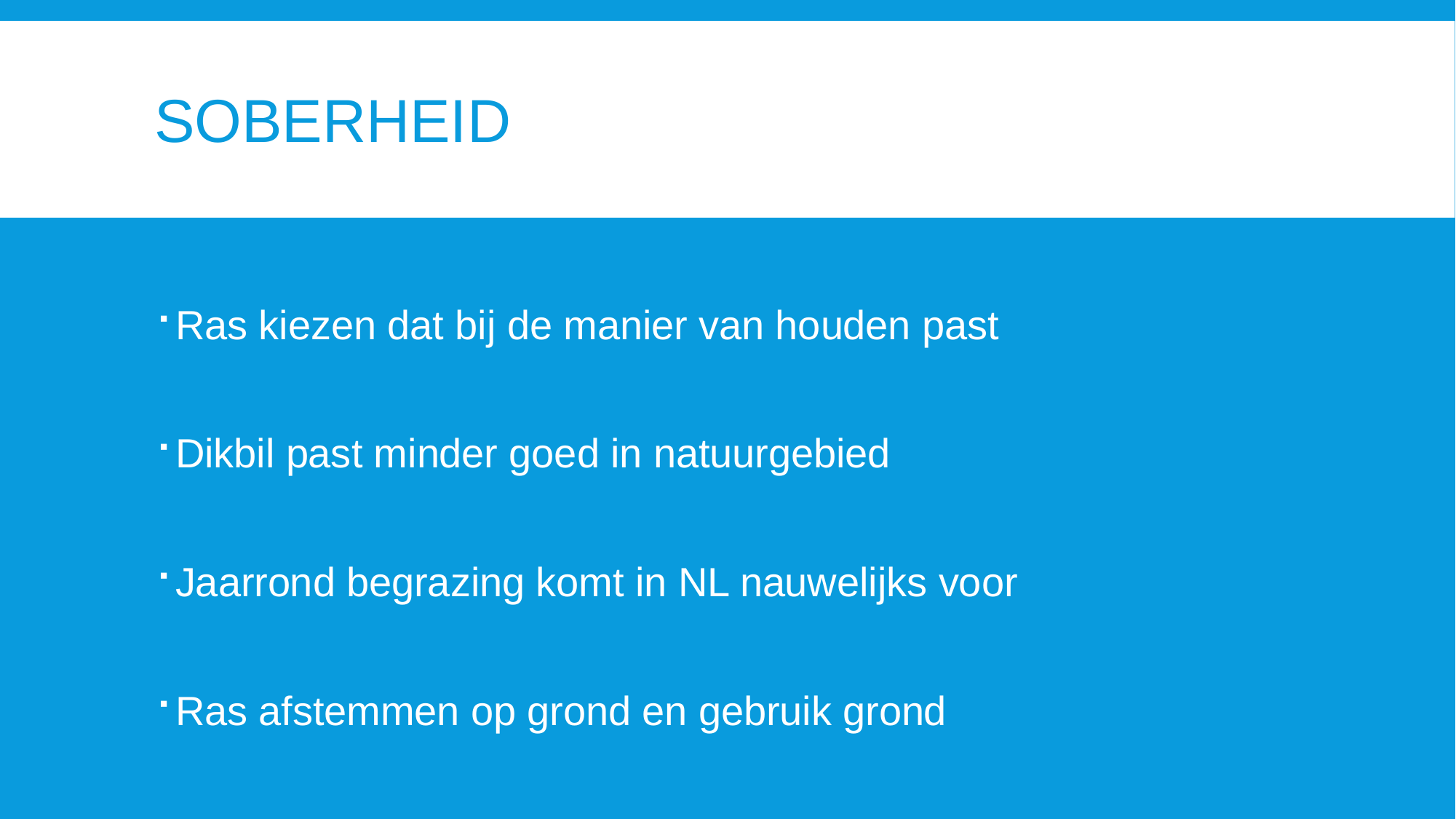

# Soberheid

Ras kiezen dat bij de manier van houden past

Dikbil past minder goed in natuurgebied

Jaarrond begrazing komt in NL nauwelijks voor

Ras afstemmen op grond en gebruik grond